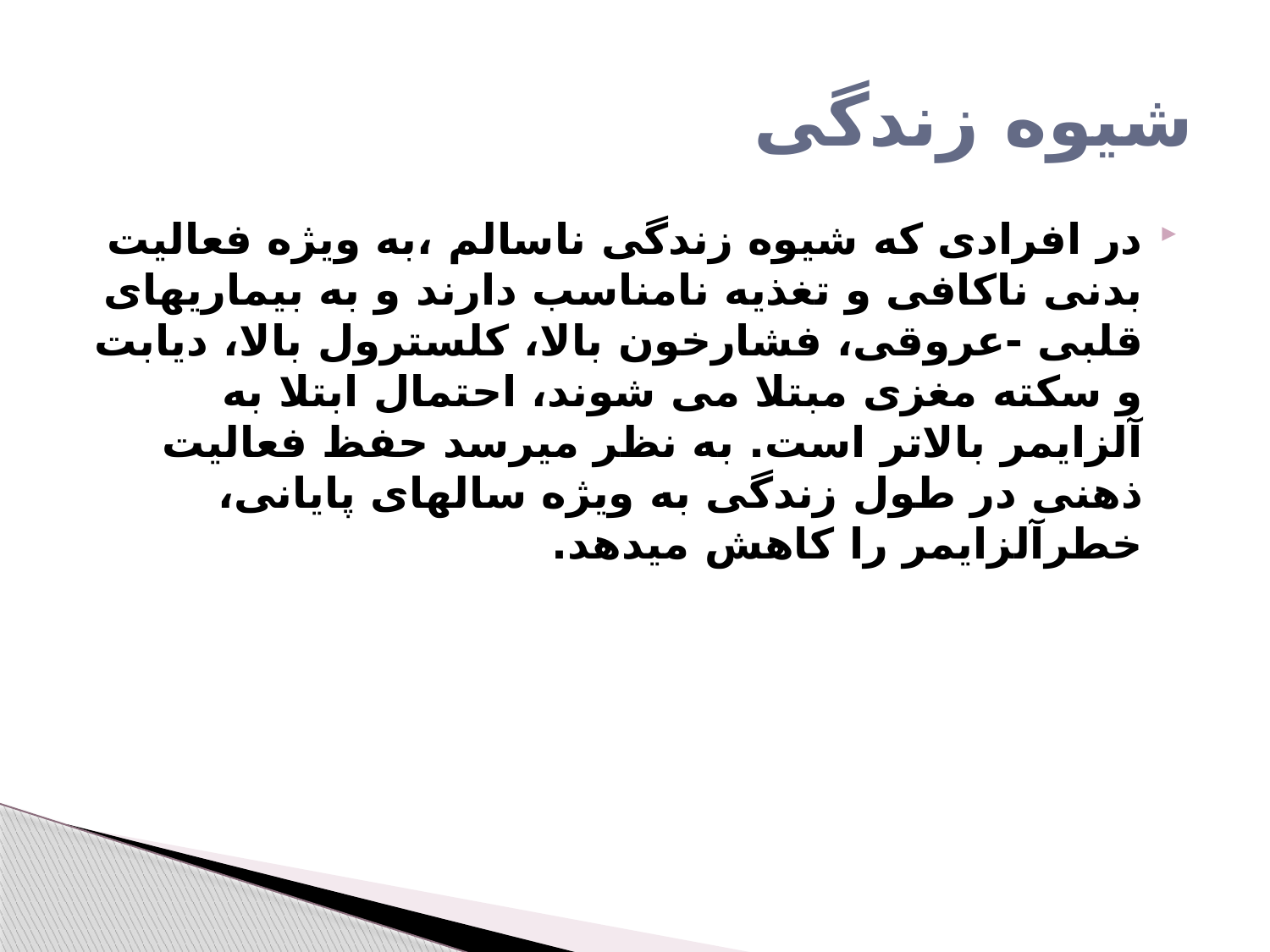

# شیوه زندگی
در افرادی که شیوه زندگی ناسالم ،به ویژه فعالیت بدنی ناکافی و تغذیه نامناسب دارند و به بیماریهای قلبی -عروقی، فشارخون بالا، کلسترول بالا، دیابت و سکته مغزی مبتلا می شوند، احتمال ابتلا به آلزایمر بالاتر است. به نظر میرسد حفظ فعالیت ذهنی در طول زندگی به ویژه سالهای پایانی، خطرآلزایمر را کاهش میدهد.